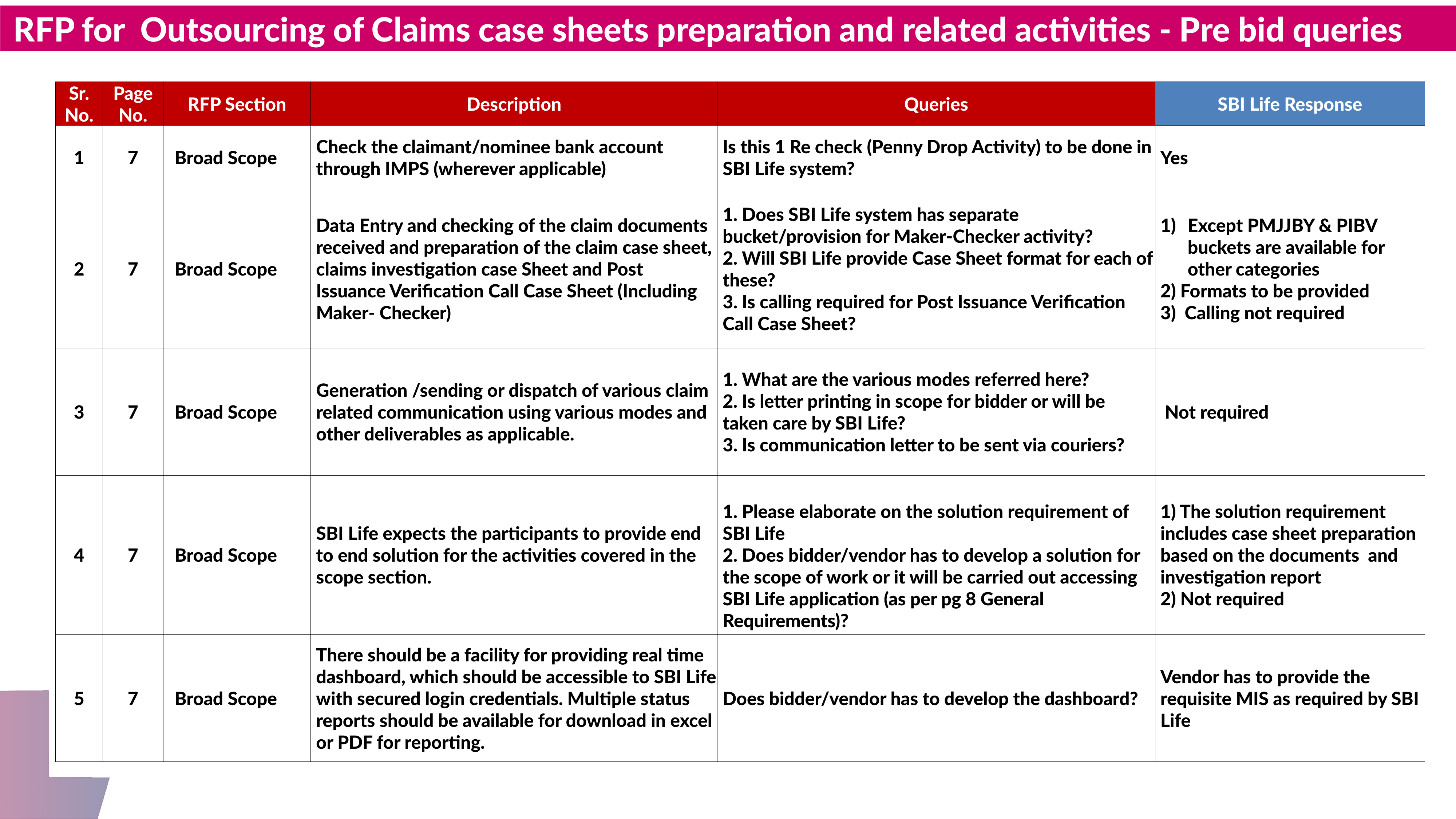

RFP for  Outsourcing of Claims case sheets preparation and related activities - Pre bid queries
| Sr. No. | Page No. | RFP Section | Description | Queries | SBI Life Response |
| --- | --- | --- | --- | --- | --- |
| 1 | 7 | Broad Scope | Check the claimant/nominee bank account through IMPS (wherever applicable) | Is this 1 Re check (Penny Drop Activity) to be done in SBI Life system? | Yes |
| 2 | 7 | Broad Scope | Data Entry and checking of the claim documents received and preparation of the claim case sheet, claims investigation case Sheet and Post Issuance Verification Call Case Sheet (Including Maker- Checker) | 1. Does SBI Life system has separate bucket/provision for Maker-Checker activity? 2. Will SBI Life provide Case Sheet format for each of these? 3. Is calling required for Post Issuance Verification Call Case Sheet? | Except PMJJBY & PIBV buckets are available for other categories 2) Formats to be provided 3) Calling not required |
| 3 | 7 | Broad Scope | Generation /sending or dispatch of various claim related communication using various modes and other deliverables as applicable. | 1. What are the various modes referred here? 2. Is letter printing in scope for bidder or will be taken care by SBI Life? 3. Is communication letter to be sent via couriers? | Not required |
| 4 | 7 | Broad Scope | SBI Life expects the participants to provide end to end solution for the activities covered in the scope section. | 1. Please elaborate on the solution requirement of SBI Life 2. Does bidder/vendor has to develop a solution for the scope of work or it will be carried out accessing SBI Life application (as per pg 8 General Requirements)? | 1) The solution requirement includes case sheet preparation based on the documents and investigation report 2) Not required |
| 5 | 7 | Broad Scope | There should be a facility for providing real time dashboard, which should be accessible to SBI Life with secured login credentials. Multiple status reports should be available for download in excel or PDF for reporting. | Does bidder/vendor has to develop the dashboard? | Vendor has to provide the requisite MIS as required by SBI Life |